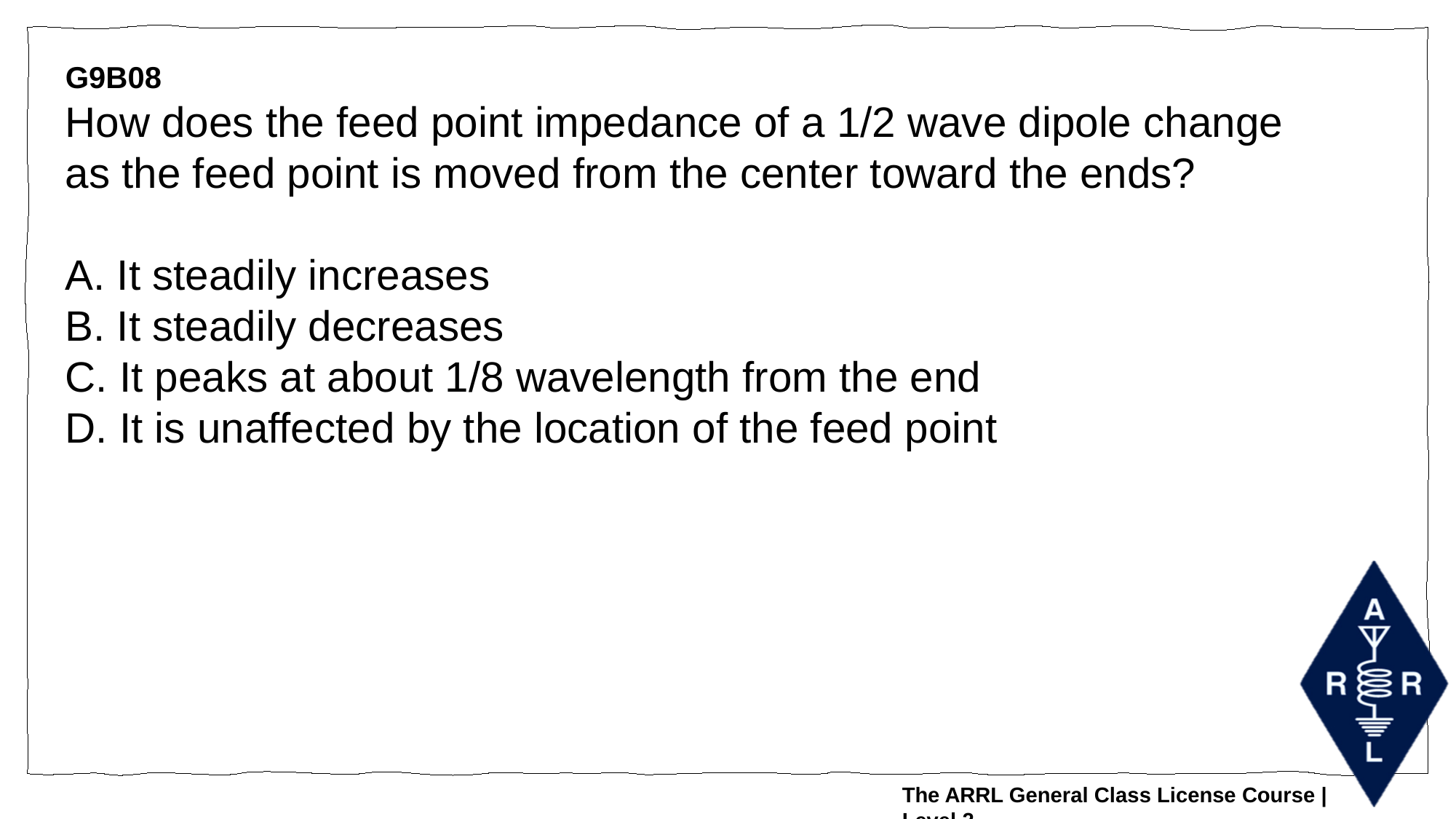

G9B08
How does the feed point impedance of a 1/2 wave dipole change as the feed point is moved from the center toward the ends?

A. It steadily increases
B. It steadily decreases
C. It peaks at about 1/8 wavelength from the end
D. It is unaffected by the location of the feed point